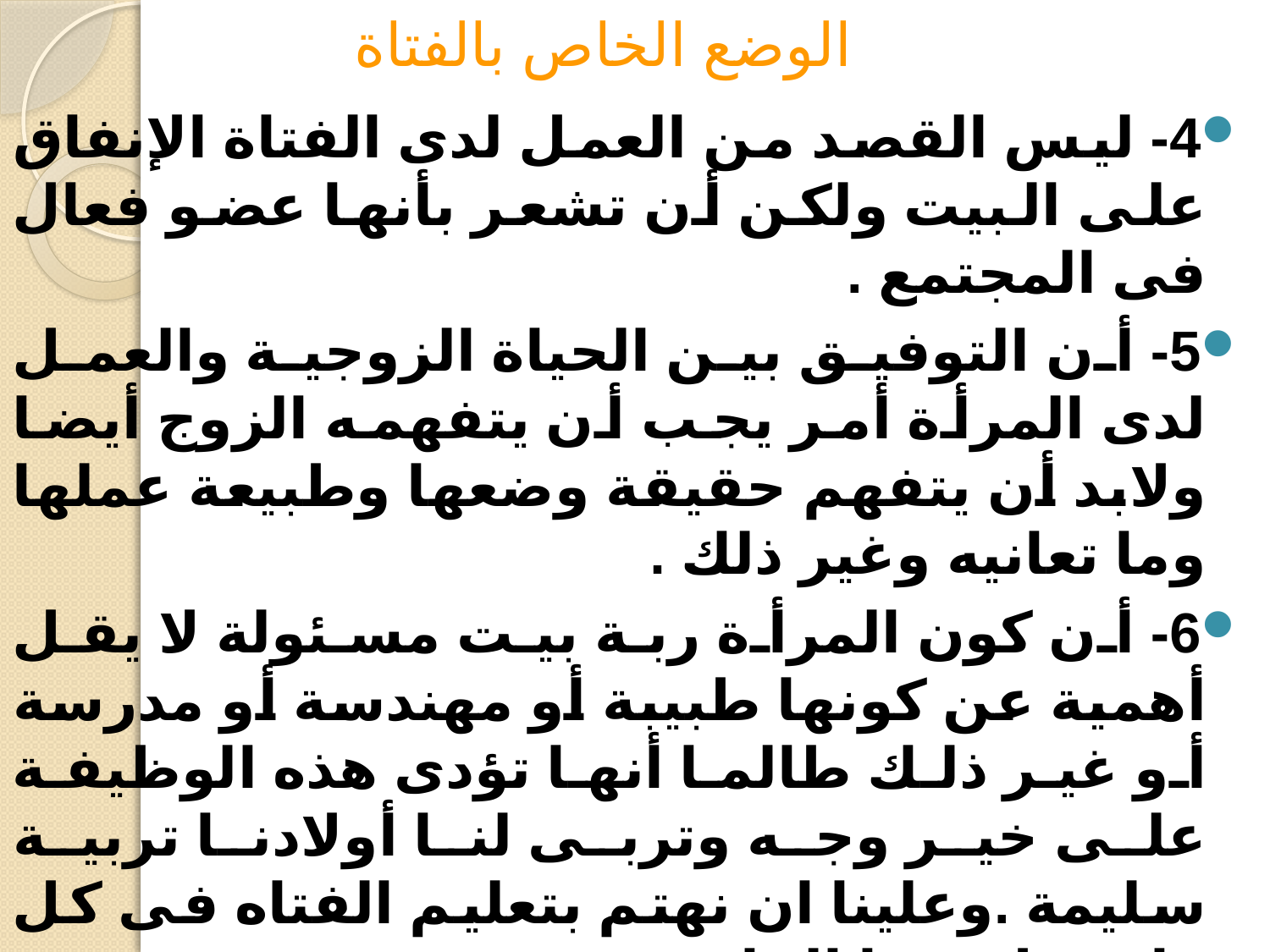

# الوضع الخاص بالفتاة
4- ليس القصد من العمل لدى الفتاة الإنفاق على البيت ولكن أن تشعر بأنها عضو فعال فى المجتمع .
5- أن التوفيق بين الحياة الزوجية والعمل لدى المرأة أمر يجب أن يتفهمه الزوج أيضا ولابد أن يتفهم حقيقة وضعها وطبيعة عملها وما تعانيه وغير ذلك .
6- أن كون المرأة ربة بيت مسئولة لا يقل أهمية عن كونها طبيبة أو مهندسة أو مدرسة أو غير ذلك طالما أنها تؤدى هذه الوظيفة على خير وجه وتربى لنا أولادنا تربية سليمة .وعلينا ان نهتم بتعليم الفتاه فى كل ما يتصل بهذا الجانب